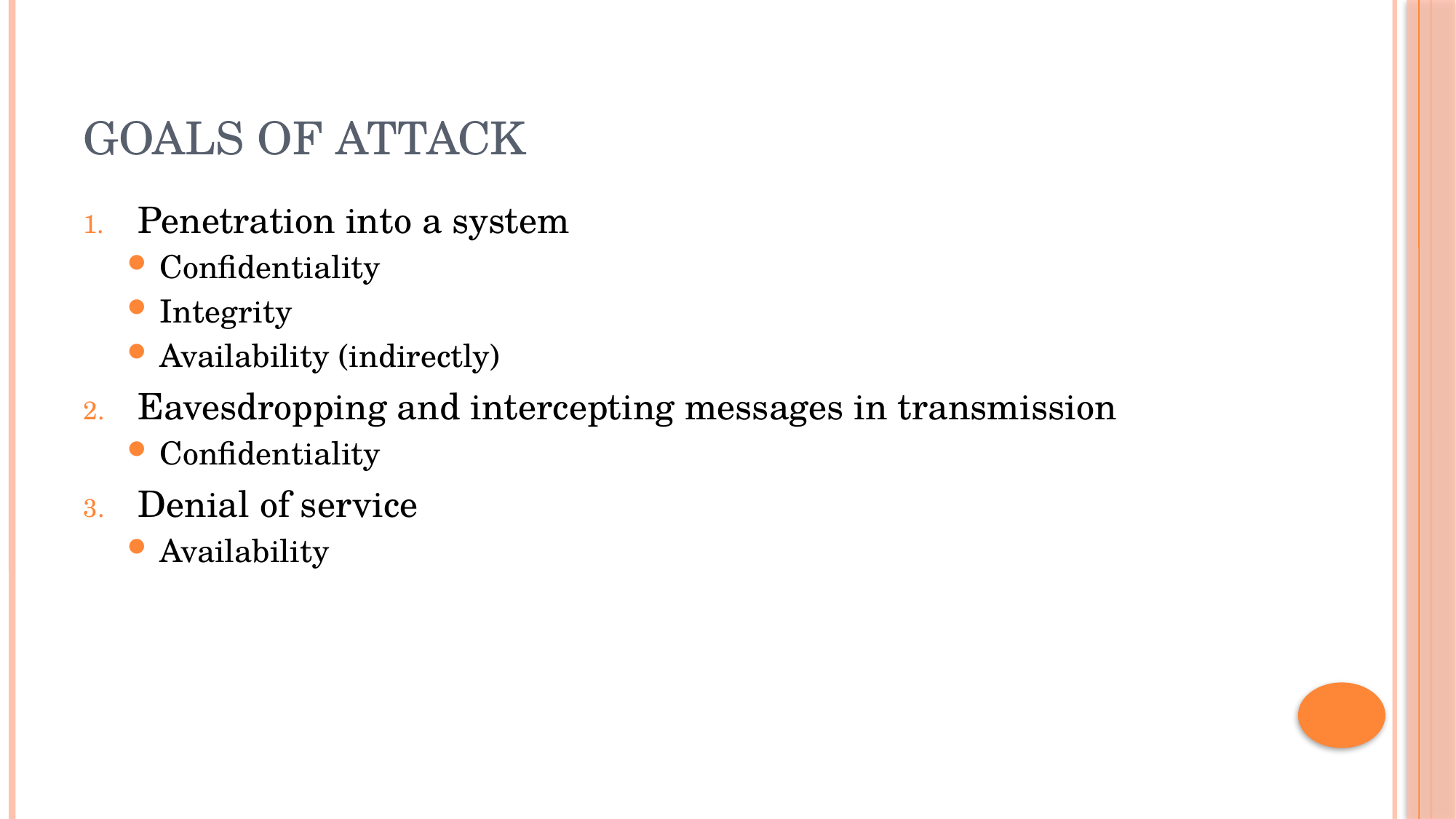

# Goals of attack
Penetration into a system
Confidentiality
Integrity
Availability (indirectly)
Eavesdropping and intercepting messages in transmission
Confidentiality
Denial of service
Availability